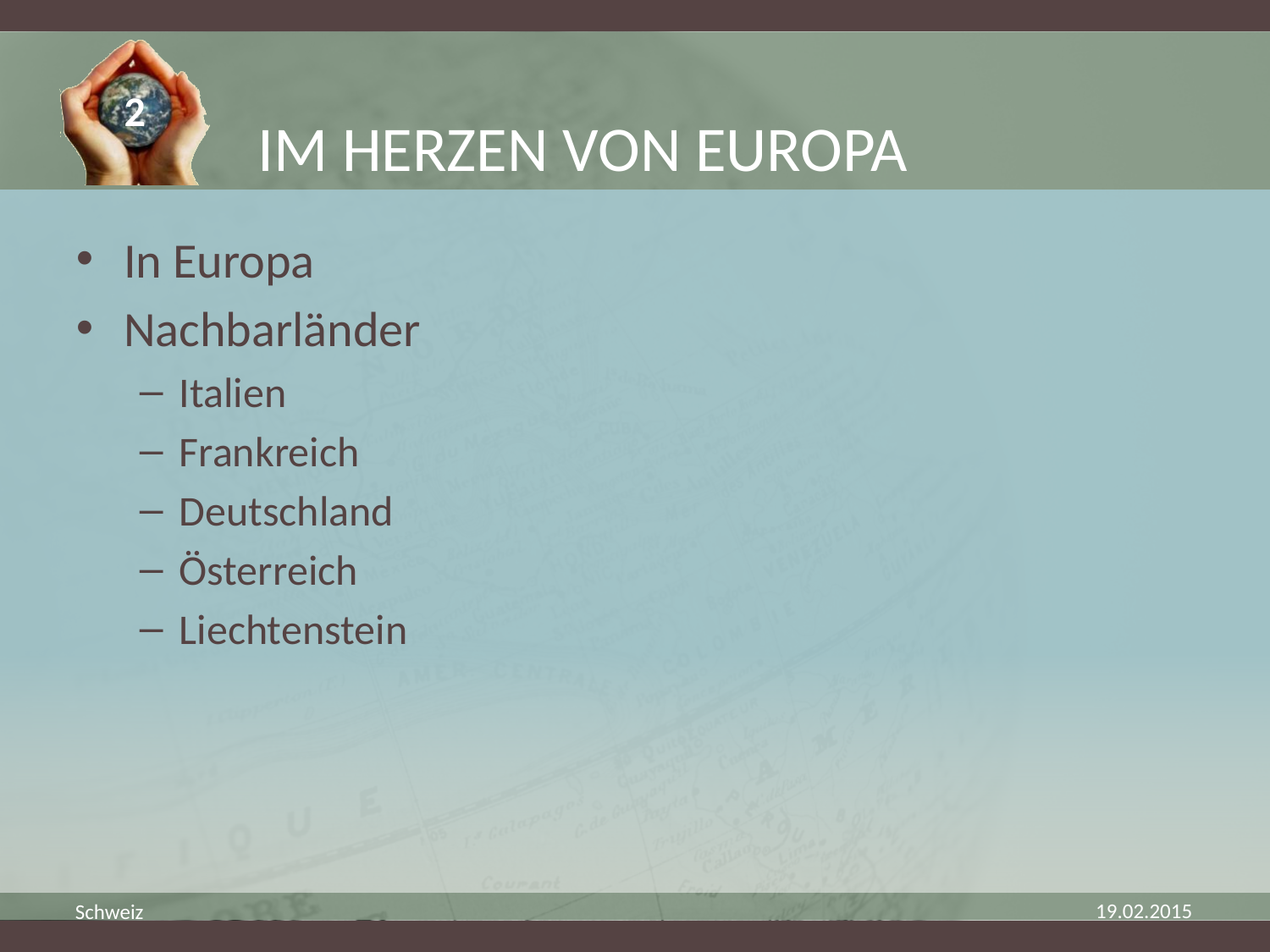

# Im Herzen von Europa
2
In Europa
Nachbarländer
Italien
Frankreich
Deutschland
Österreich
Liechtenstein

19.02.2015
Schweiz